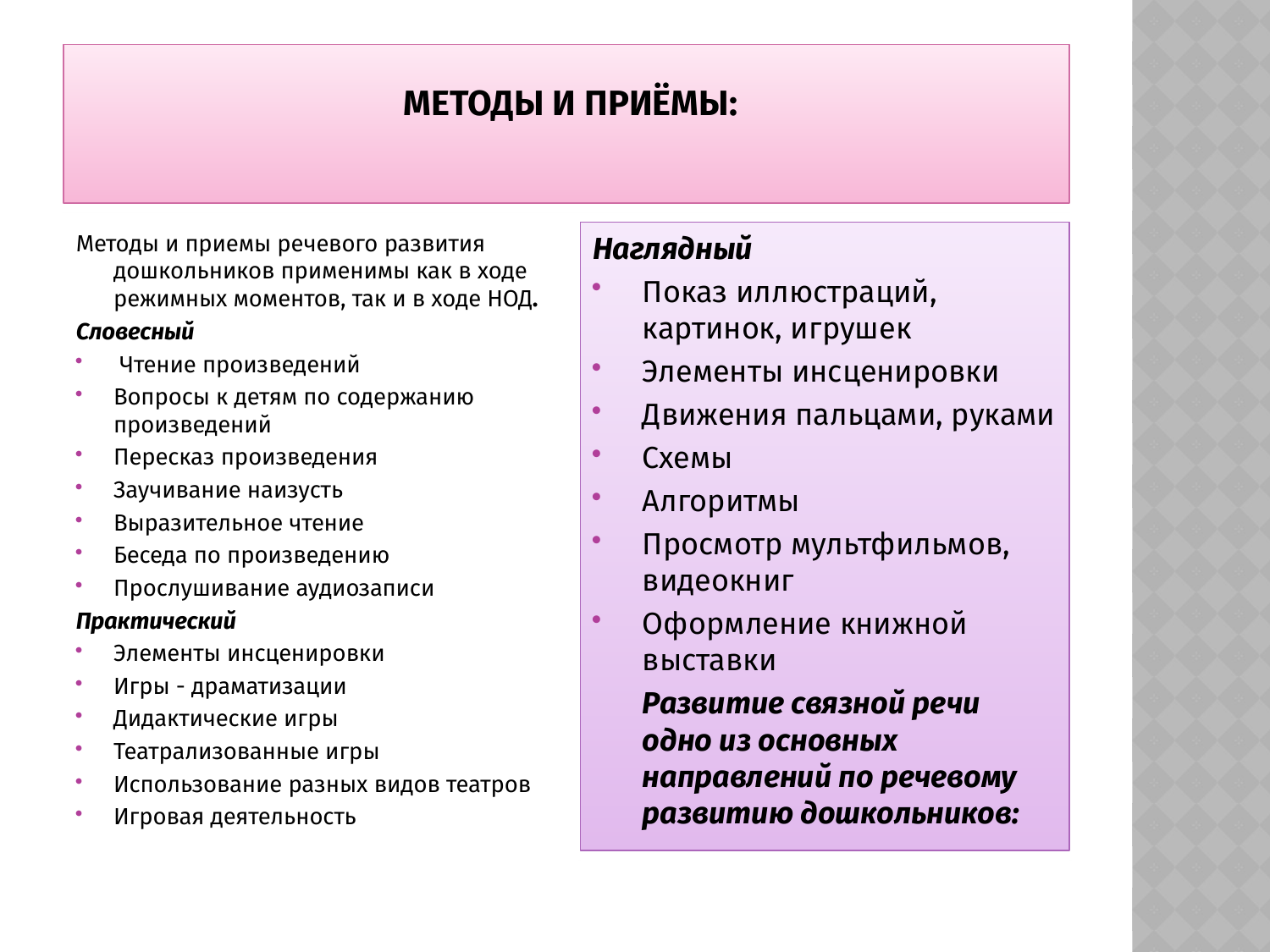

# методы и приёмы:
Методы и приемы речевого развития дошкольников применимы как в ходе режимных моментов, так и в ходе НОД.
Словесный
 Чтение произведений
Вопросы к детям по содержанию произведений
Пересказ произведения
Заучивание наизусть
Выразительное чтение
Беседа по произведению
Прослушивание аудиозаписи
Практический
Элементы инсценировки
Игры - драматизации
Дидактические игры
Театрализованные игры
Использование разных видов театров
Игровая деятельность

Наглядный
Показ иллюстраций, картинок, игрушек
Элементы инсценировки
Движения пальцами, руками
Схемы
Алгоритмы
Просмотр мультфильмов, видеокниг
Оформление книжной выставки
	Развитие связной речи одно из основных направлений по речевому развитию дошкольников: